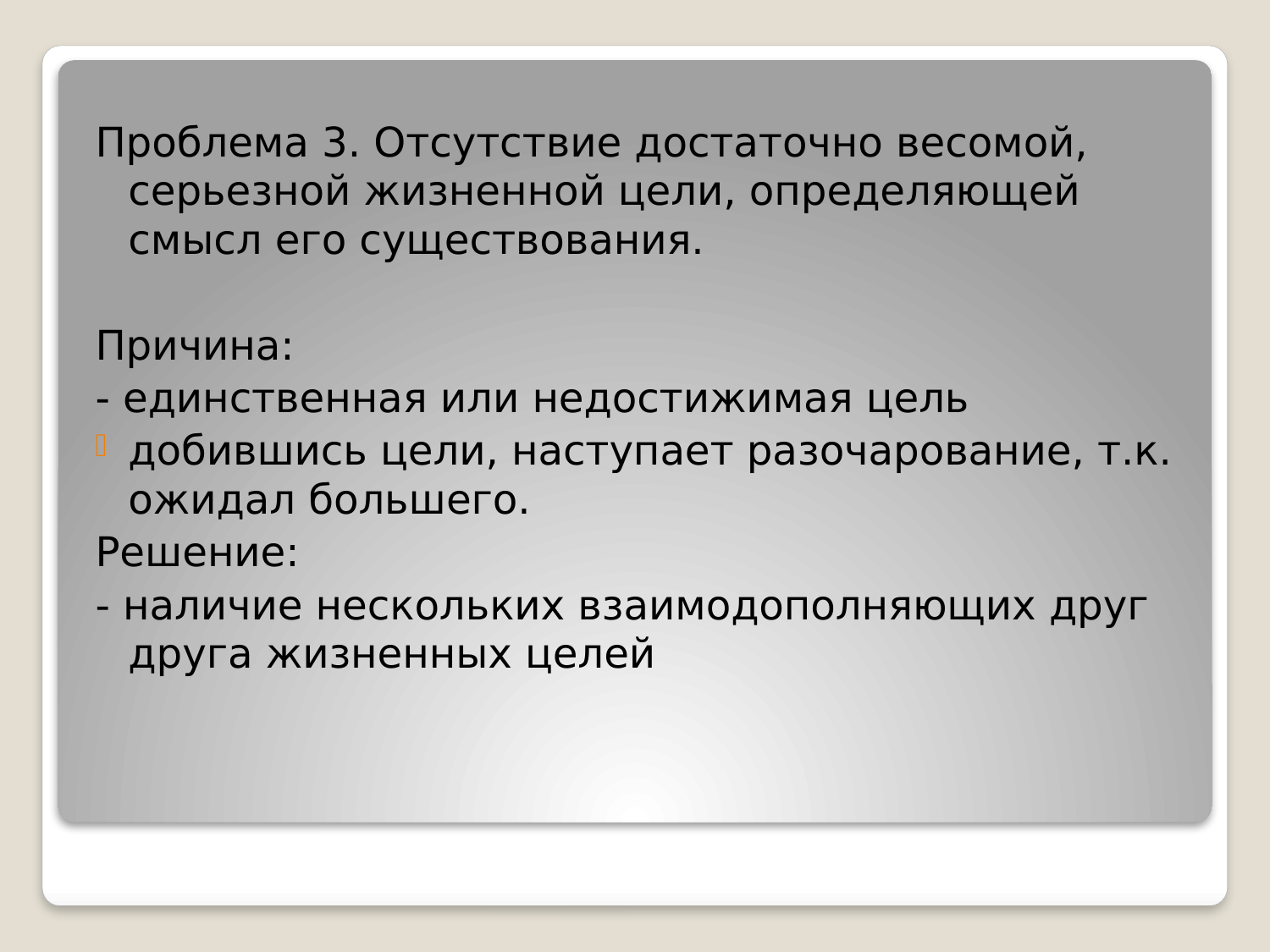

Проблема 3. Отсутствие достаточно весомой, серьезной жизненной цели, определяющей смысл его существования.

Причина:
- единственная или недостижимая цель
добившись цели, наступает разочарование, т.к. ожидал большего.
Решение:
- наличие нескольких взаимодополняющих друг друга жизненных целей